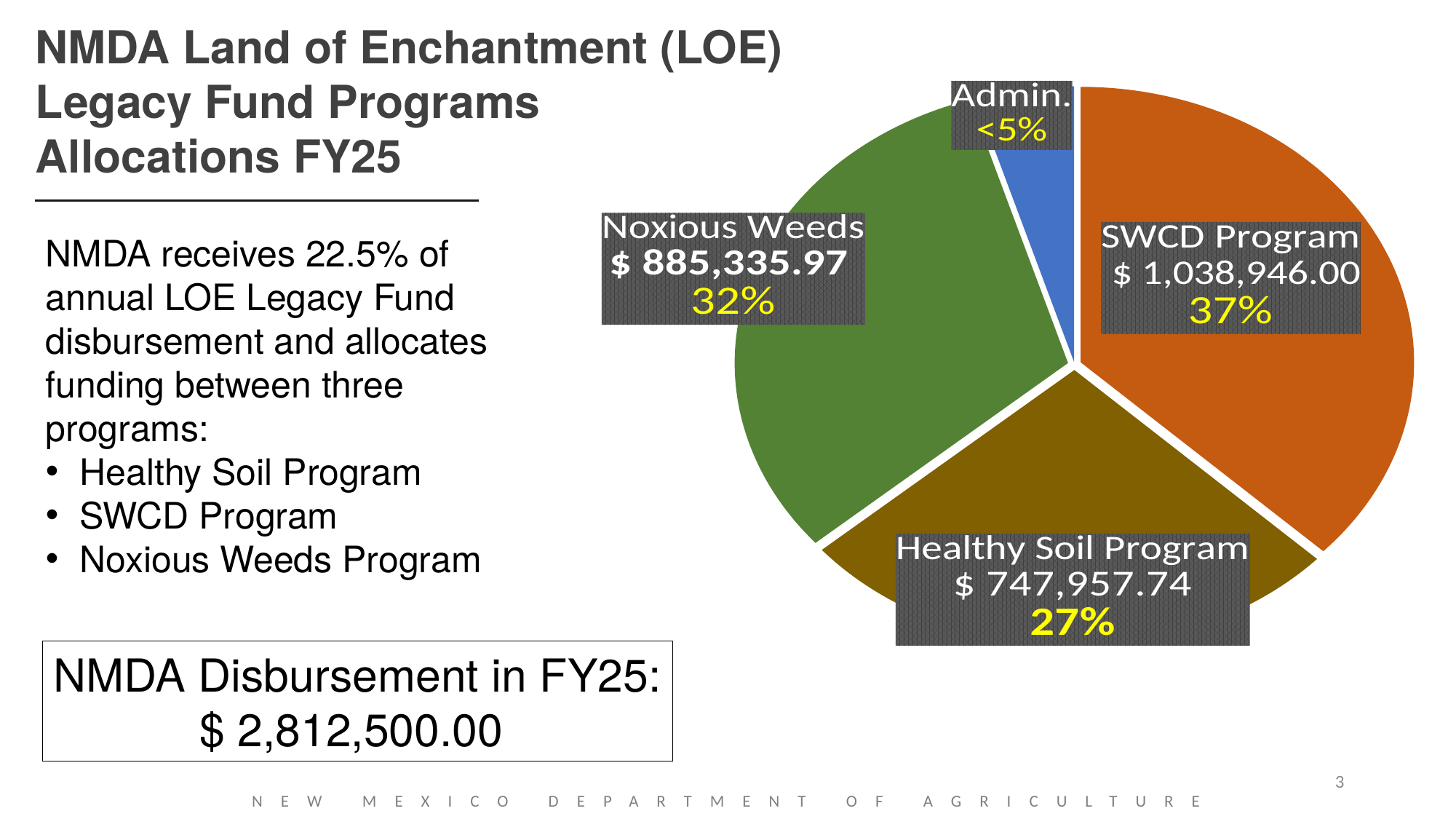

NMDA Land of Enchantment (LOE) Legacy Fund Programs
Allocations FY25

### Chart

| Category |  |
|---|---|
| SWCD Program | 0.3694030222222222 |
| Healthy Soil Program | 0.2659405297777777 |
| Noxious Weeds Program | 0.31478612266666667 |
| Administration | 0.0476192 |
NMDA receives 22.5% of annual LOE Legacy Fund disbursement and allocates funding between three programs:
Healthy Soil Program
SWCD Program
Noxious Weeds Program
NMDA Disbursement in FY25:
$ 2,812,500.00
3
NEW MEXICO DEPARTMENT OF AGRICULTURE